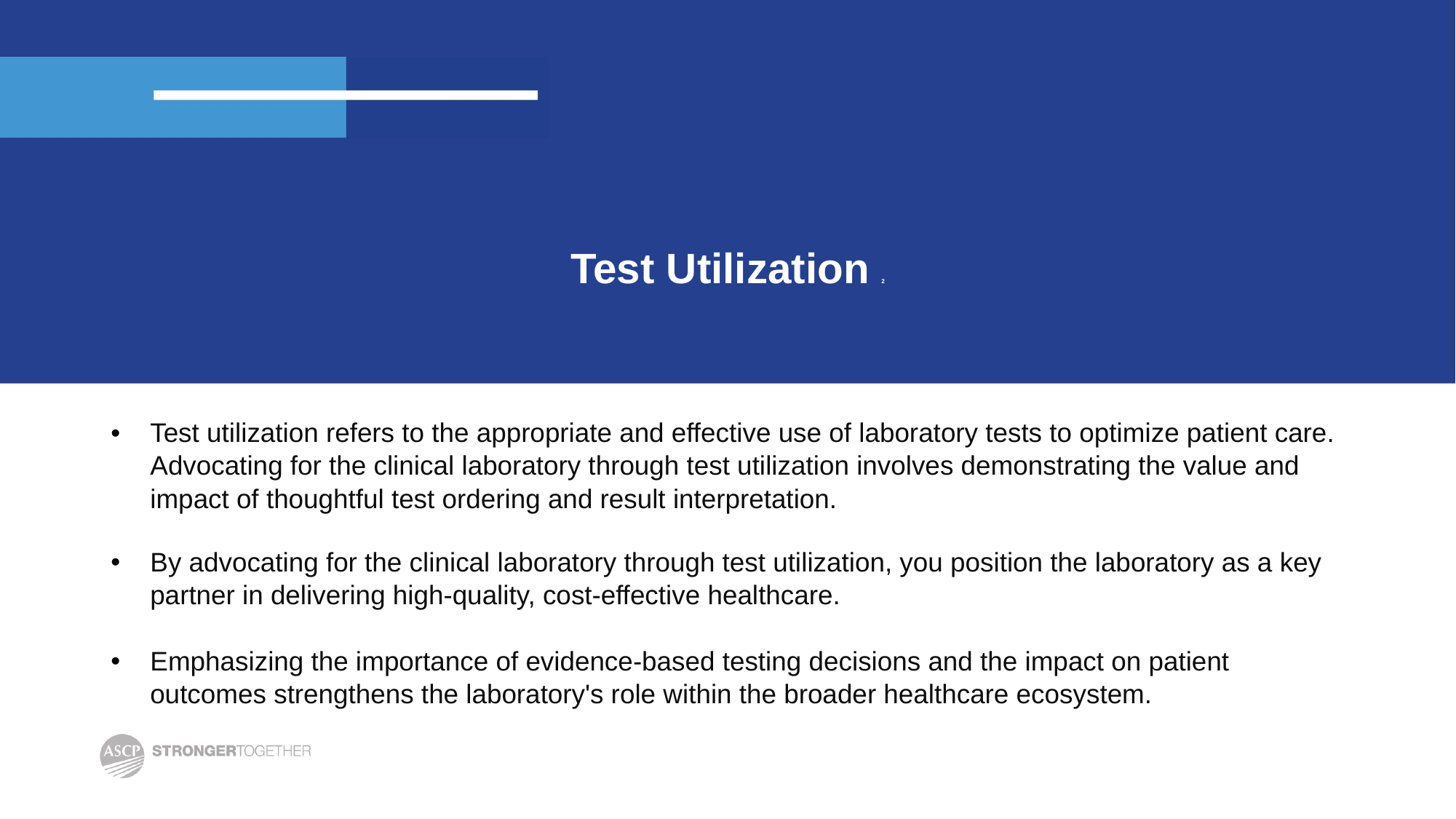

# Test Utilization 2
Test utilization refers to the appropriate and effective use of laboratory tests to optimize patient care. Advocating for the clinical laboratory through test utilization involves demonstrating the value and impact of thoughtful test ordering and result interpretation.
By advocating for the clinical laboratory through test utilization, you position the laboratory as a key partner in delivering high-quality, cost-effective healthcare.
Emphasizing the importance of evidence-based testing decisions and the impact on patient outcomes strengthens the laboratory's role within the broader healthcare ecosystem.